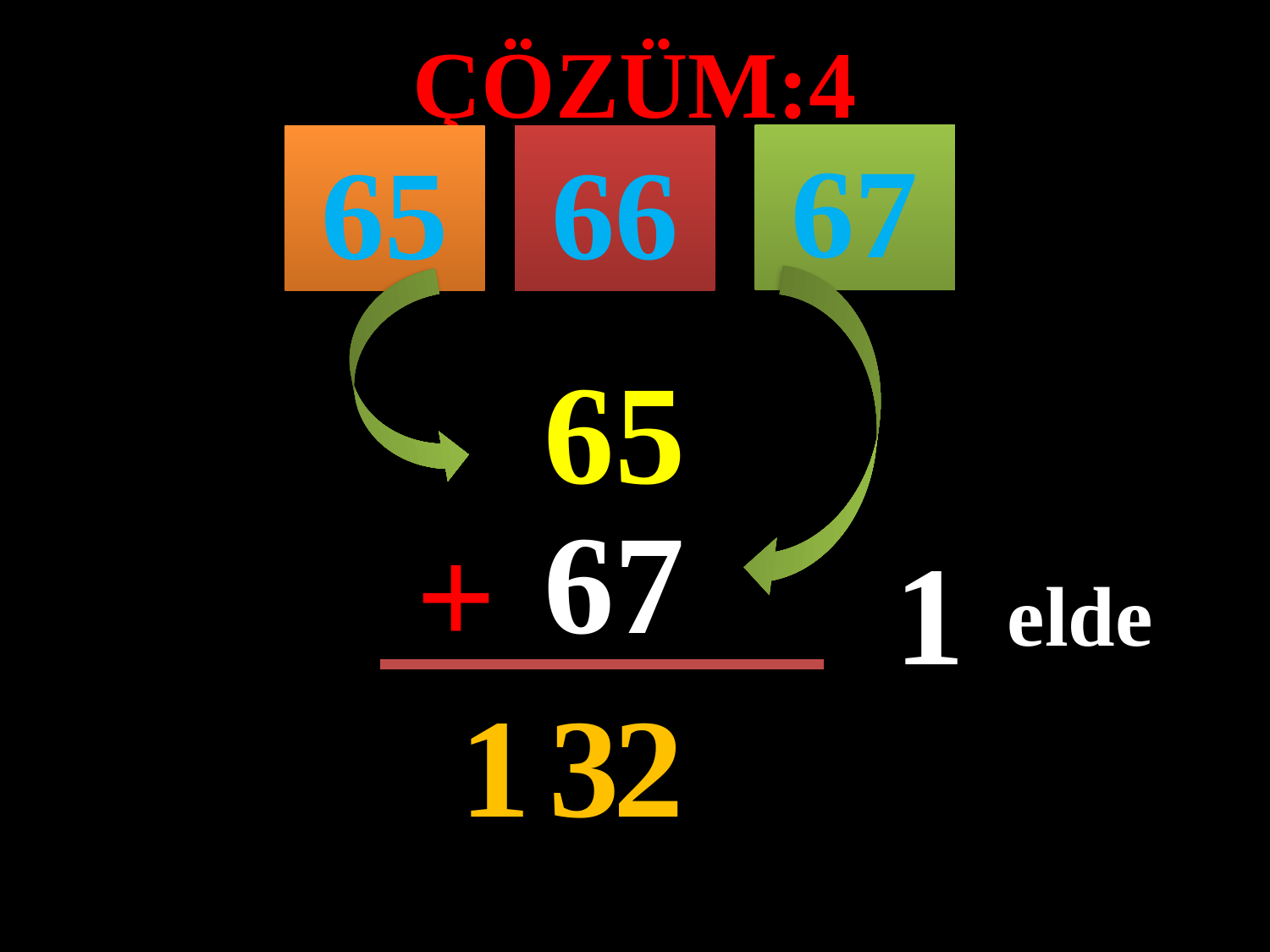

ÇÖZÜM:4
67
65
66
#

65

67
+
1
elde
1
3
2